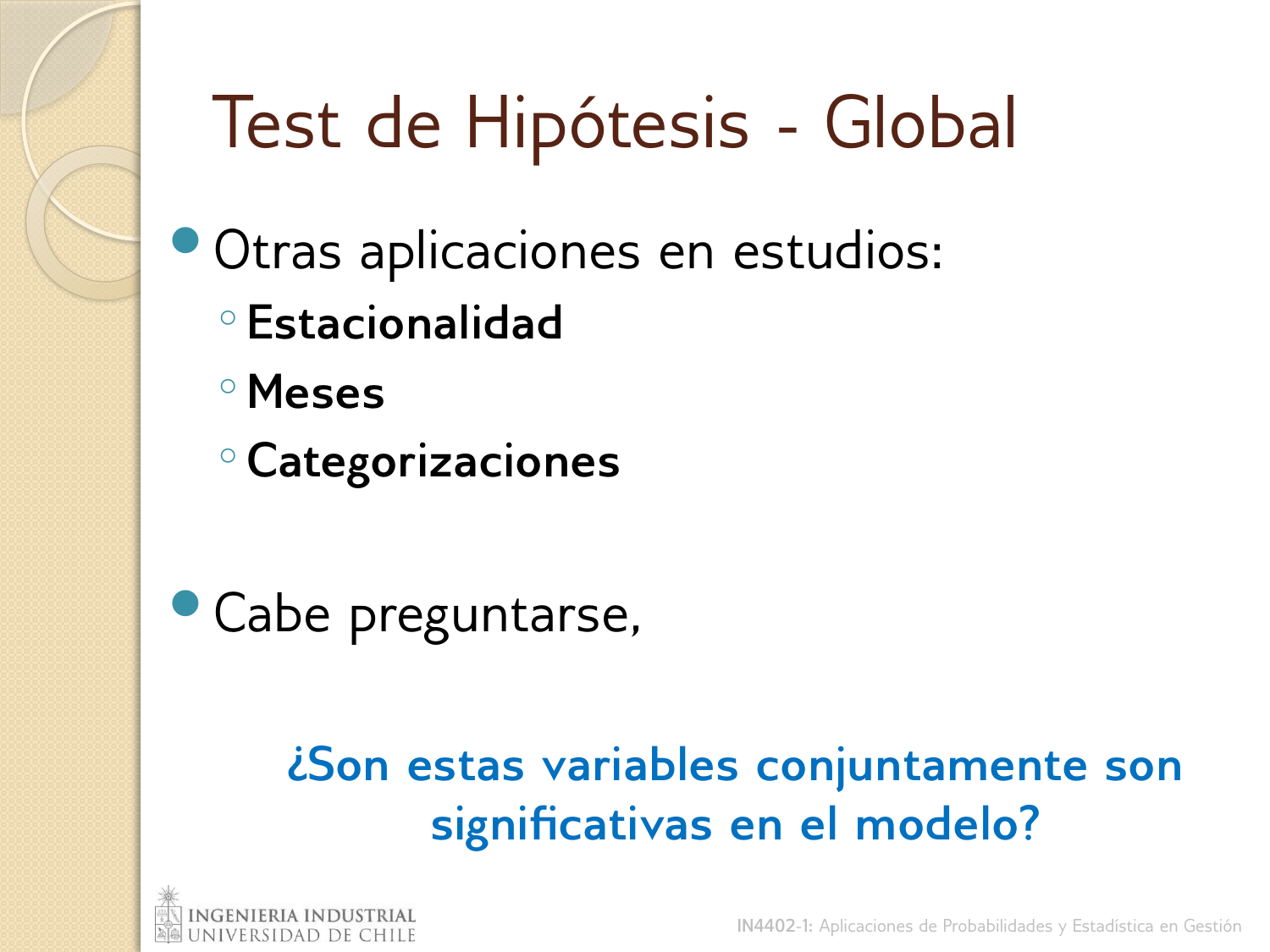

# Test de Hipótesis - Global
Otras aplicaciones en estudios:
Estacionalidad
Meses
Categorizaciones

Cabe preguntarse,

¿Son estas variables conjuntamente son significativas en el modelo?